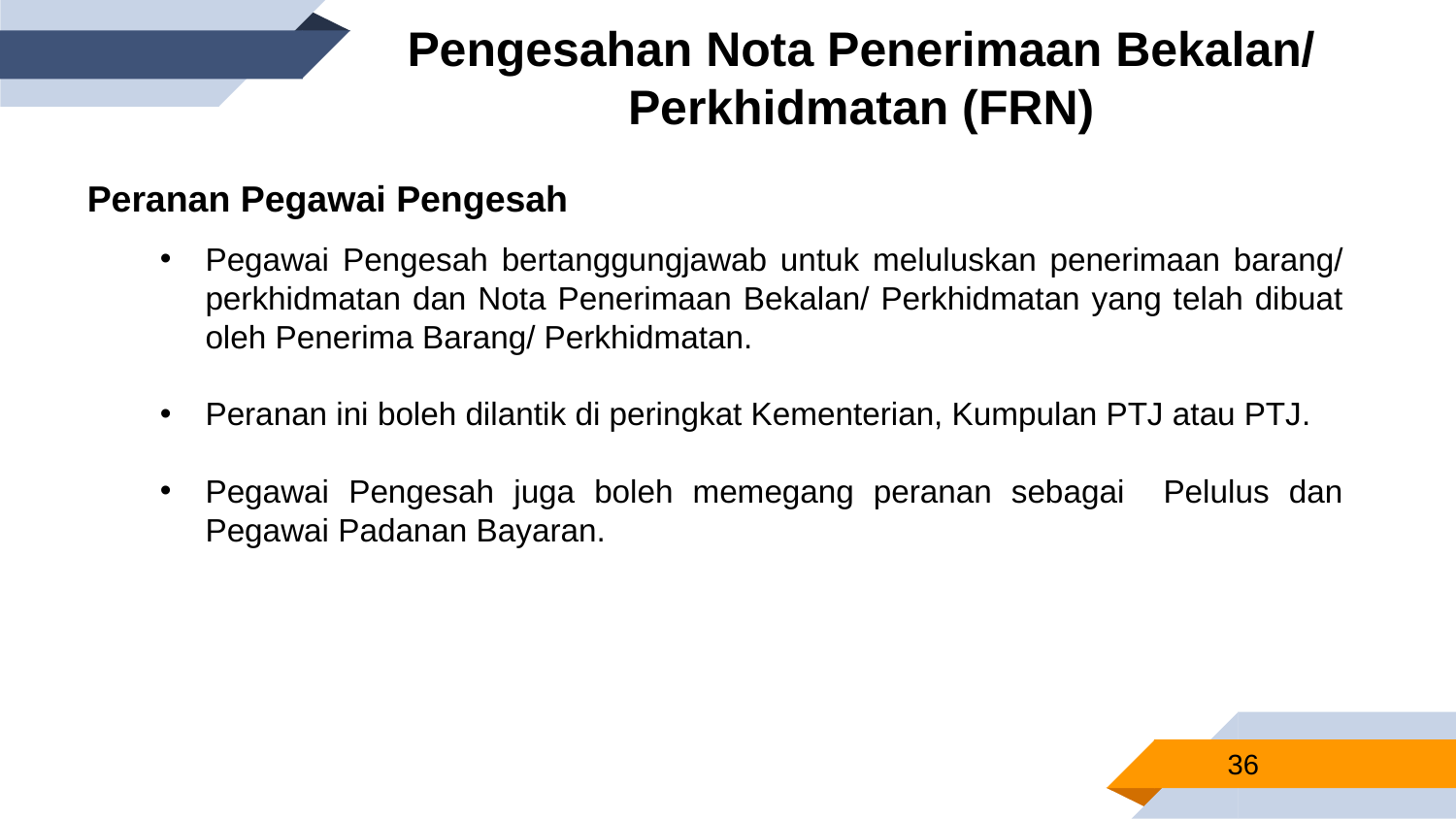

Pengesahan Nota Penerimaan Bekalan/ Perkhidmatan (FRN)
Peranan Pegawai Pengesah
Pegawai Pengesah bertanggungjawab untuk meluluskan penerimaan barang/ perkhidmatan dan Nota Penerimaan Bekalan/ Perkhidmatan yang telah dibuat oleh Penerima Barang/ Perkhidmatan.

Peranan ini boleh dilantik di peringkat Kementerian, Kumpulan PTJ atau PTJ.

Pegawai Pengesah juga boleh memegang peranan sebagai  Pelulus dan Pegawai Padanan Bayaran.
36